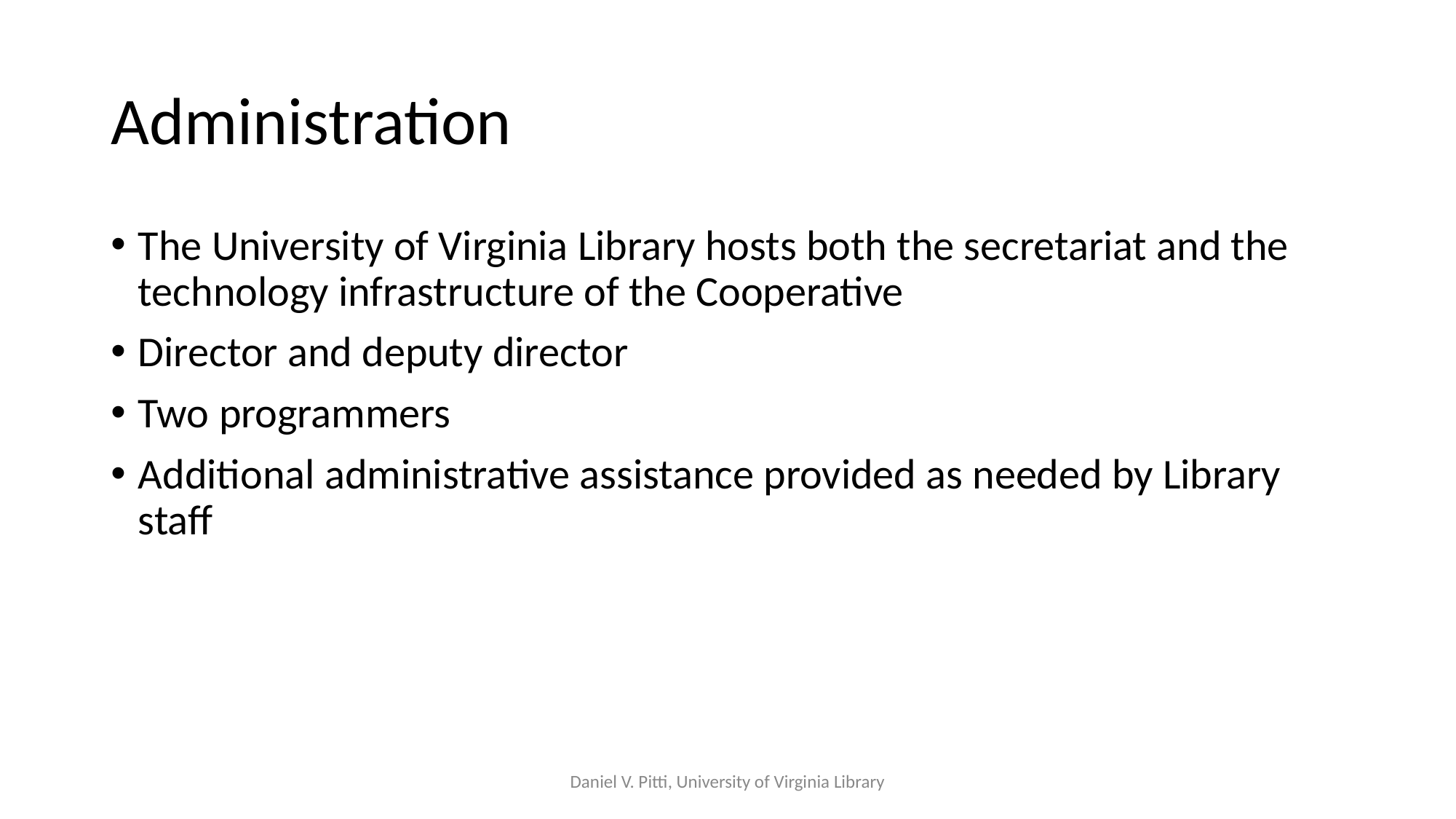

# Administration
The University of Virginia Library hosts both the secretariat and the technology infrastructure of the Cooperative
Director and deputy director
Two programmers
Additional administrative assistance provided as needed by Library staff
Daniel V. Pitti, University of Virginia Library